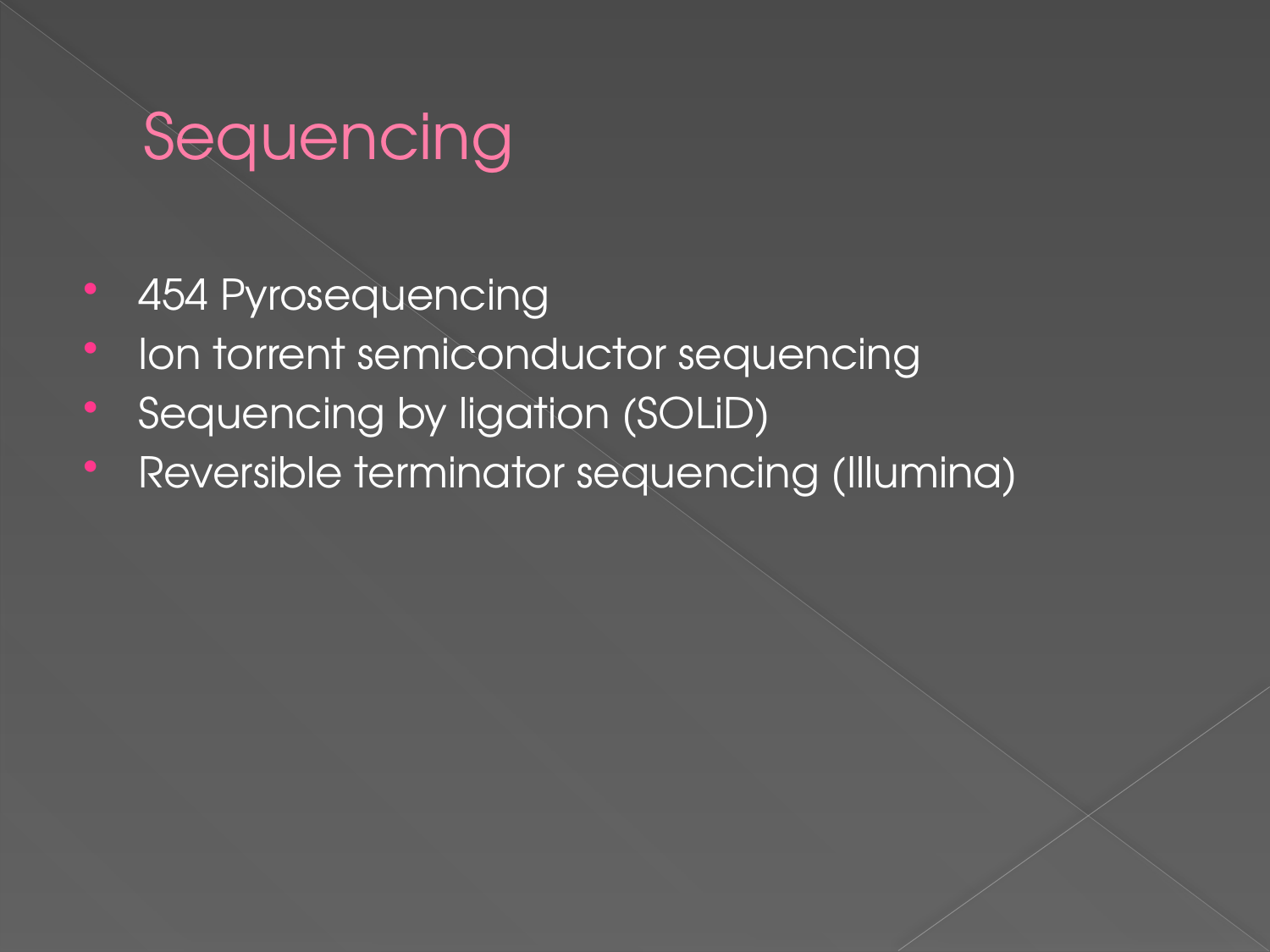

# Sequencing
454 Pyrosequencing
Ion torrent semiconductor sequencing
Sequencing by ligation (SOLiD)
Reversible terminator sequencing (Illumina)